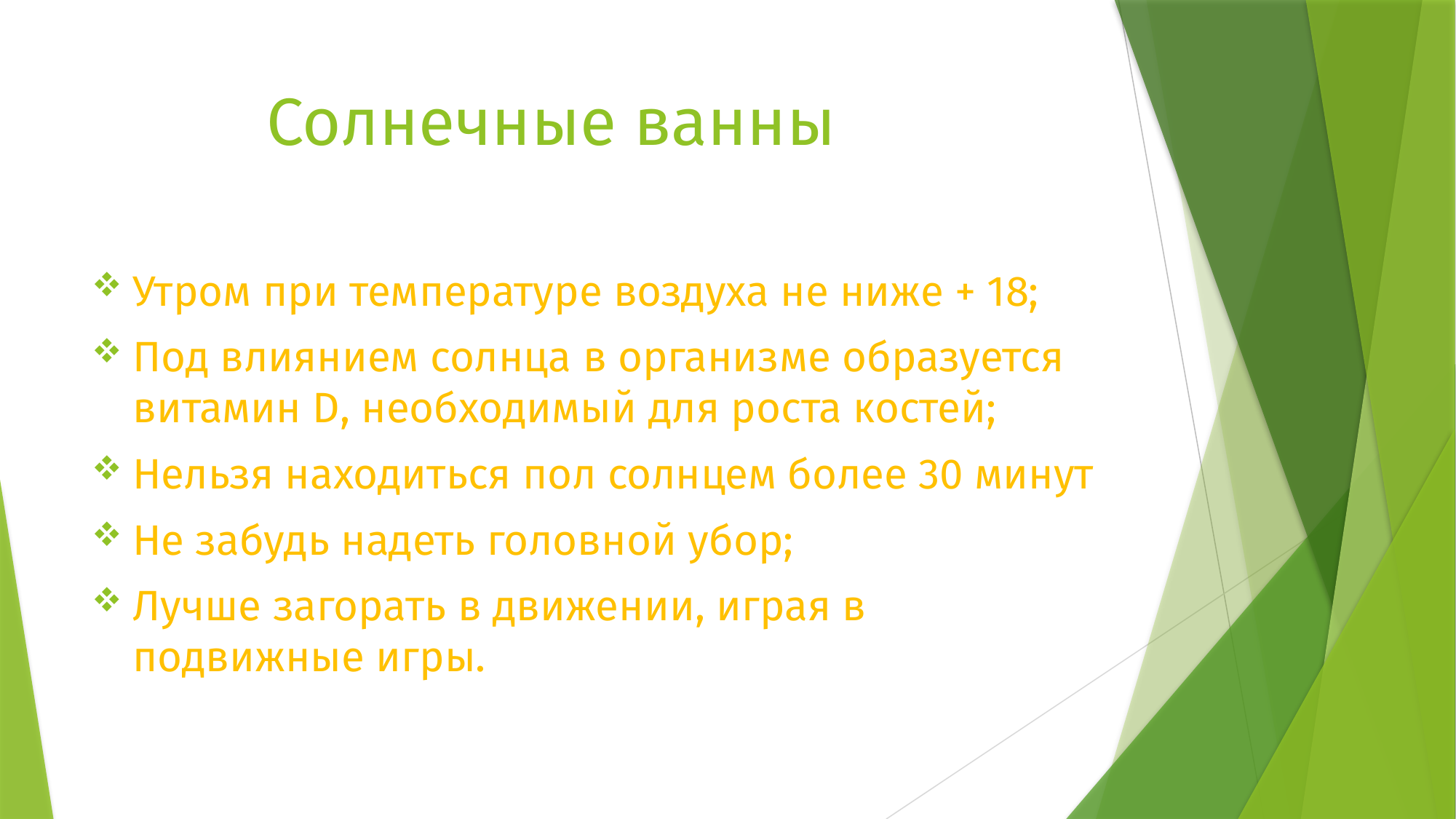

# Солнечные ванны
Утром при температуре воздуха не ниже + 18;
Под влиянием солнца в организме образуется витамин D, необходимый для роста костей;
Нельзя находиться пол солнцем более 30 минут
Не забудь надеть головной убор;
Лучше загорать в движении, играя в подвижные игры.